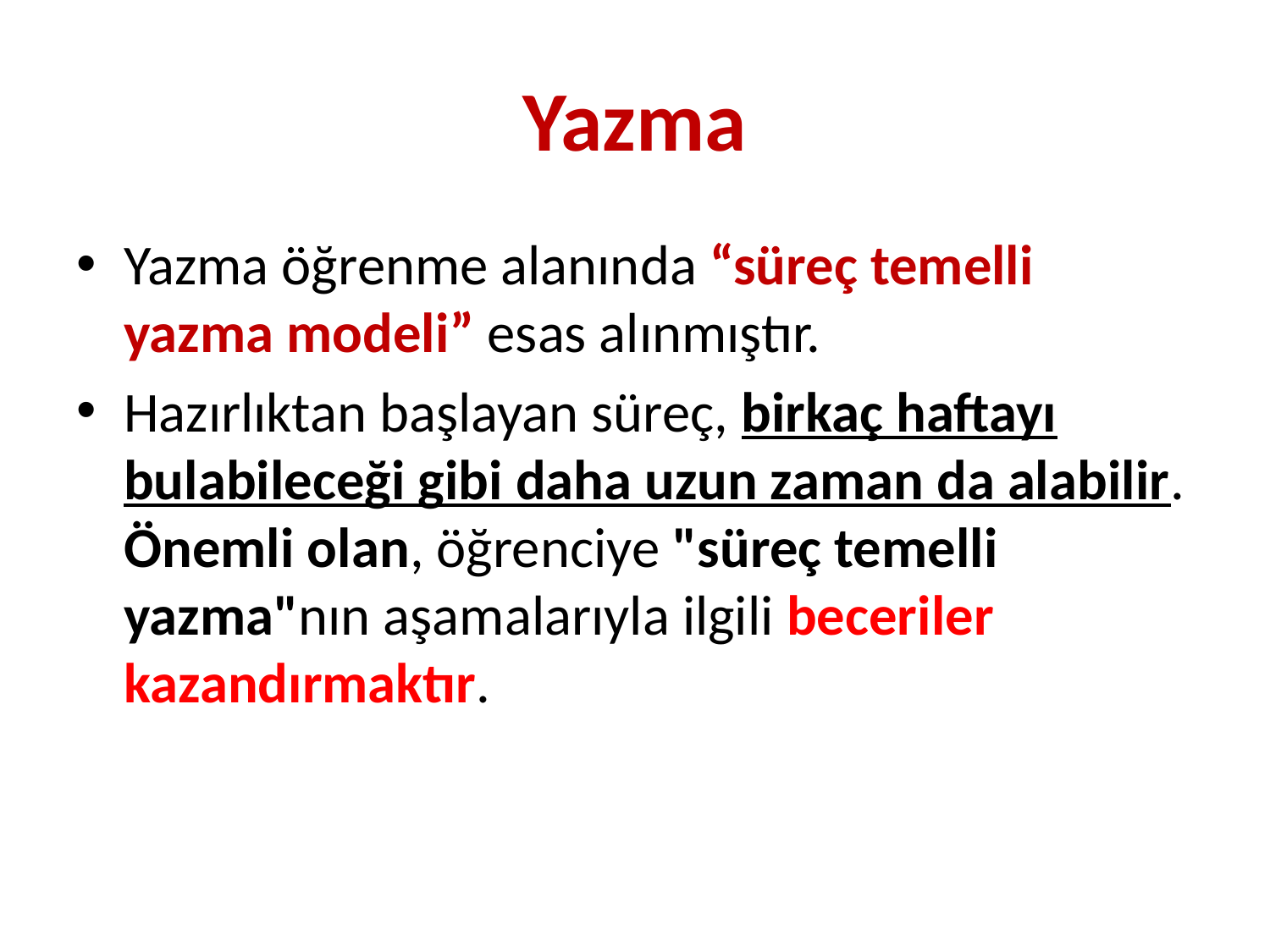

# Yazma
Yazma öğrenme alanında “süreç temelli yazma modeli” esas alınmıştır.
Hazırlıktan başlayan süreç, birkaç haftayı bulabileceği gibi daha uzun zaman da alabilir. Önemli olan, öğrenciye "süreç temelli yazma"nın aşamalarıyla ilgili beceriler kazandırmaktır.